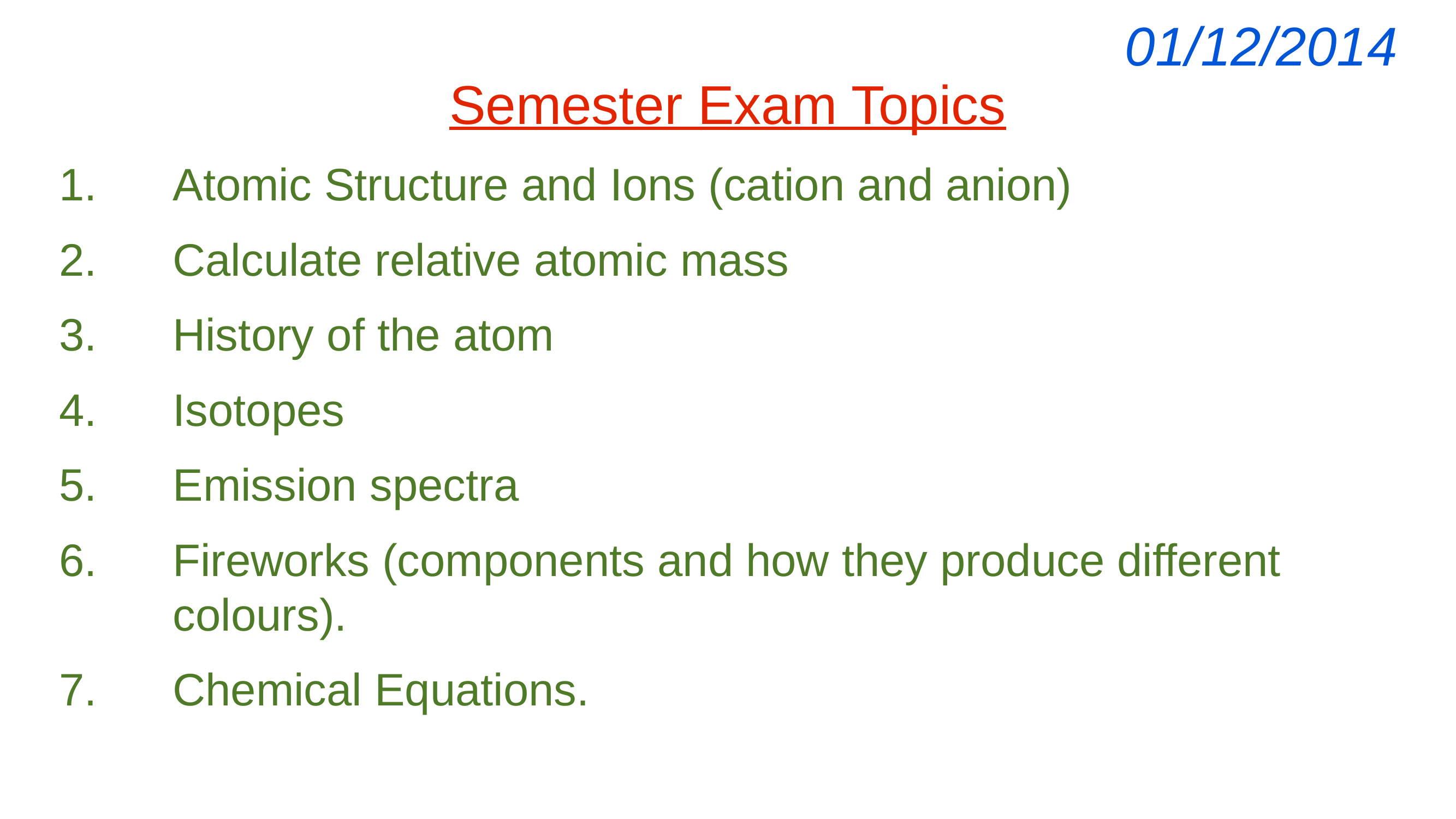

| 01/12/2014 |
| --- |
Semester Exam Topics
Atomic Structure and Ions (cation and anion)
Calculate relative atomic mass
History of the atom
Isotopes
Emission spectra
Fireworks (components and how they produce different colours).
Chemical Equations.